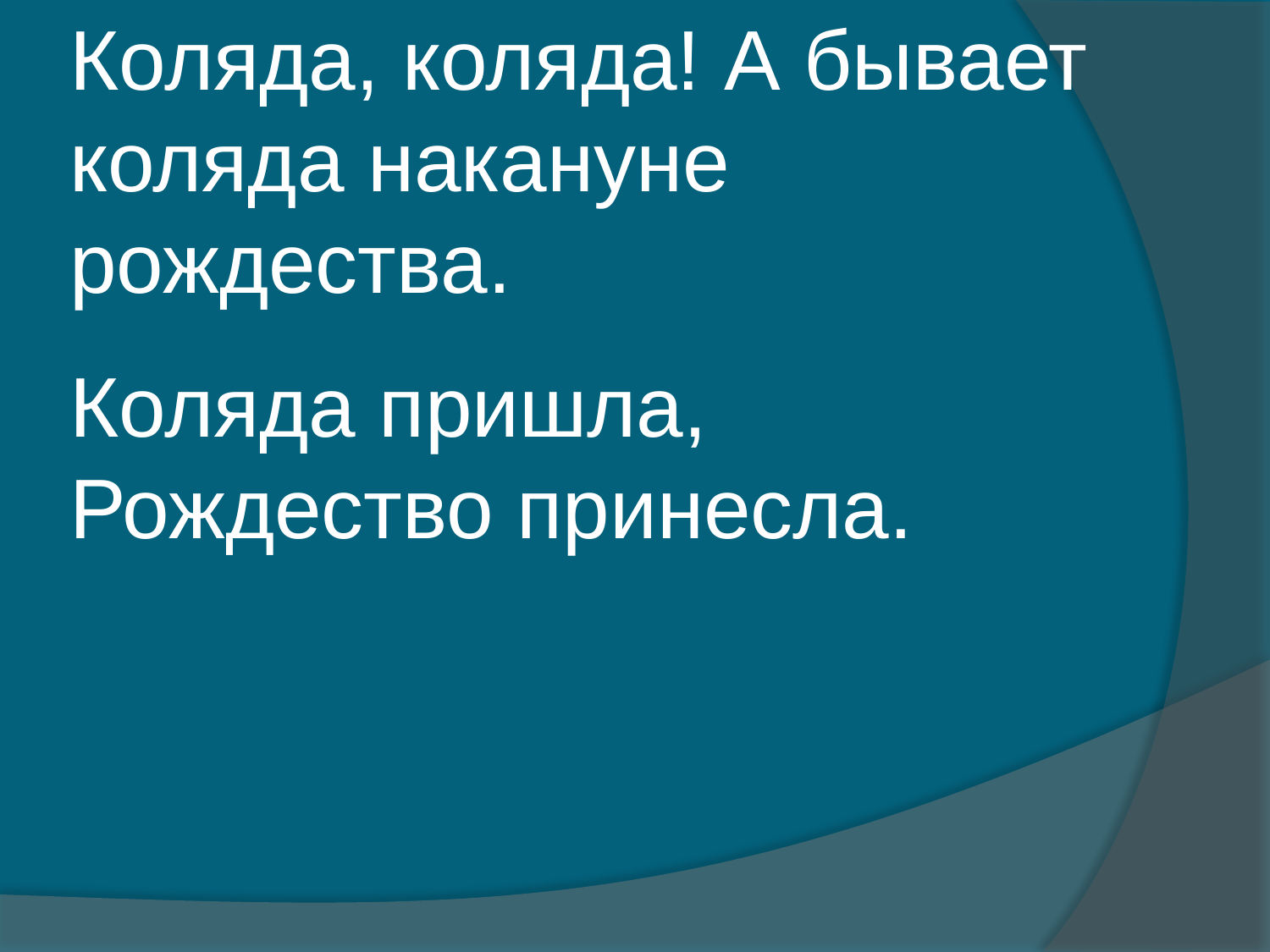

# Коляда, коляда! А бывает коляда накануне рождества. Коляда пришла, Рождество принесла.